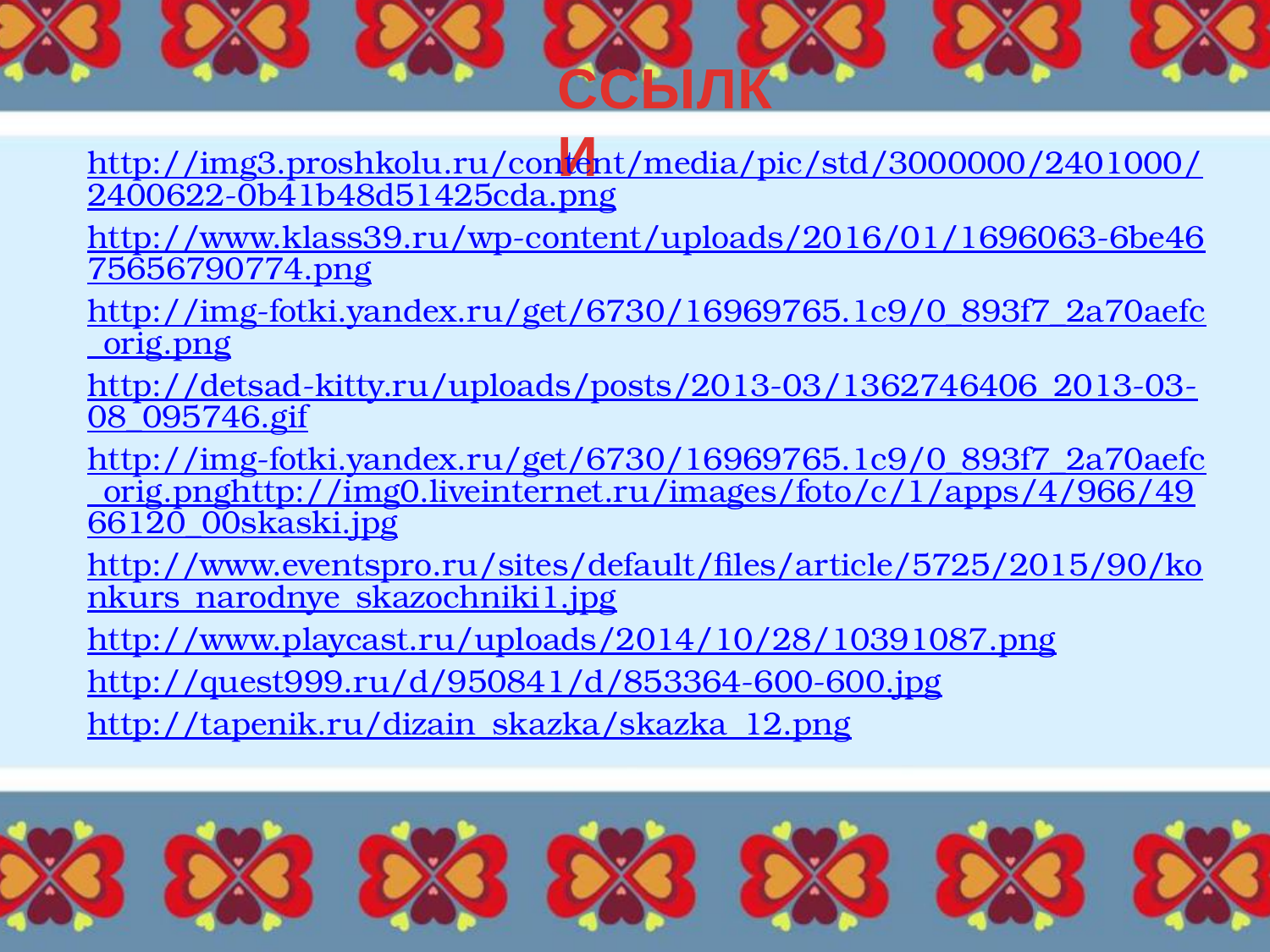

ССЫЛКИ
http://img3.proshkolu.ru/content/media/pic/std/3000000/2401000/2400622-0b41b48d51425cda.png
http://www.klass39.ru/wp-content/uploads/2016/01/1696063-6be4675656790774.png
http://img-fotki.yandex.ru/get/6730/16969765.1c9/0_893f7_2a70aefc_orig.png
http://detsad-kitty.ru/uploads/posts/2013-03/1362746406_2013-03-08_095746.gif
http://img-fotki.yandex.ru/get/6730/16969765.1c9/0_893f7_2a70aefc_orig.pnghttp://img0.liveinternet.ru/images/foto/c/1/apps/4/966/4966120_00skaski.jpg
http://www.eventspro.ru/sites/default/files/article/5725/2015/90/konkurs_narodnye_skazochniki1.jpg
http://www.playcast.ru/uploads/2014/10/28/10391087.png
http://quest999.ru/d/950841/d/853364-600-600.jpg
http://tapenik.ru/dizain_skazka/skazka_12.png